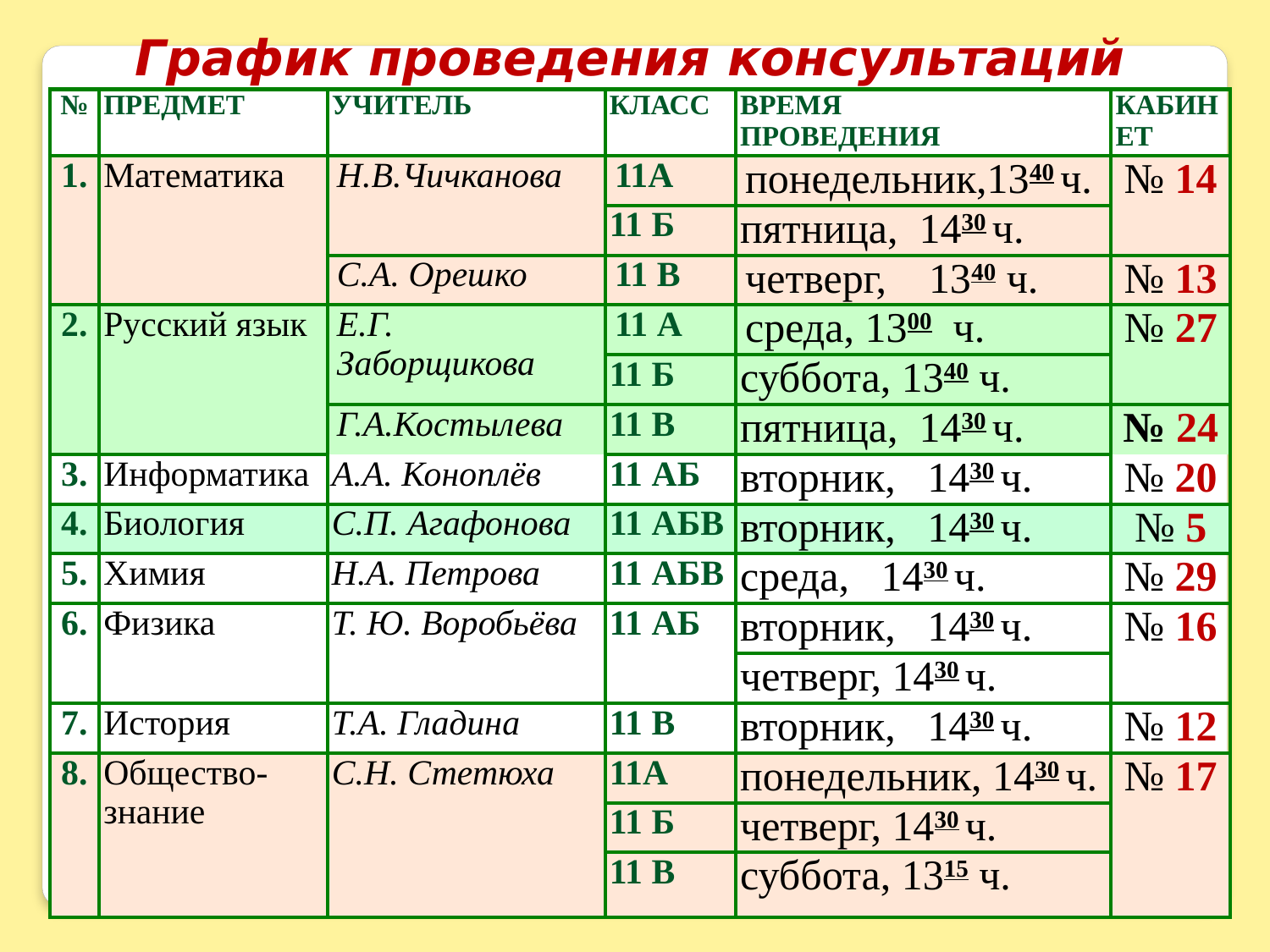

График проведения консультаций
| № | ПРЕДМЕТ | УЧИТЕЛЬ | КЛАСС | ВРЕМЯ ПРОВЕДЕНИЯ | КАБИНЕТ |
| --- | --- | --- | --- | --- | --- |
| 1. | Математика | Н.В.Чичканова | 11А | понедельник,1340 ч. | № 14 |
|  |  |  | 11 Б | пятница, 1430 ч. |  |
|  |  | С.А. Орешко | 11 В | четверг, 1340 ч. | № 13 |
| 2. | Русский язык | Е.Г. Заборщикова | 11 А | среда, 1300 ч. | № 27 |
|  |  |  | 11 Б | суббота, 1340 ч. |  |
|  |  | Г.А.Костылева | 11 В | пятница, 1430 ч. | № 24 |
| 3. | Информатика | А.А. Коноплёв | 11 АБ | вторник, 1430 ч. | № 20 |
| 4. | Биология | С.П. Агафонова | 11 АБВ | вторник, 1430 ч. | № 5 |
| 5. | Химия | Н.А. Петрова | 11 АБВ | среда, 1430 ч. | № 29 |
| 6. | Физика | Т. Ю. Воробьёва | 11 АБ | вторник, 1430 ч. | № 16 |
|  |  |  |  | четверг, 1430 ч. |  |
| 7. | История | Т.А. Гладина | 11 В | вторник, 1430 ч. | № 12 |
| 8. | Общество-знание | С.Н. Стетюха | 11А | понедельник, 1430 ч. | № 17 |
|  |  |  | 11 Б | четверг, 1430 ч. |  |
|  |  |  | 11 В | суббота, 1315 ч. |  |